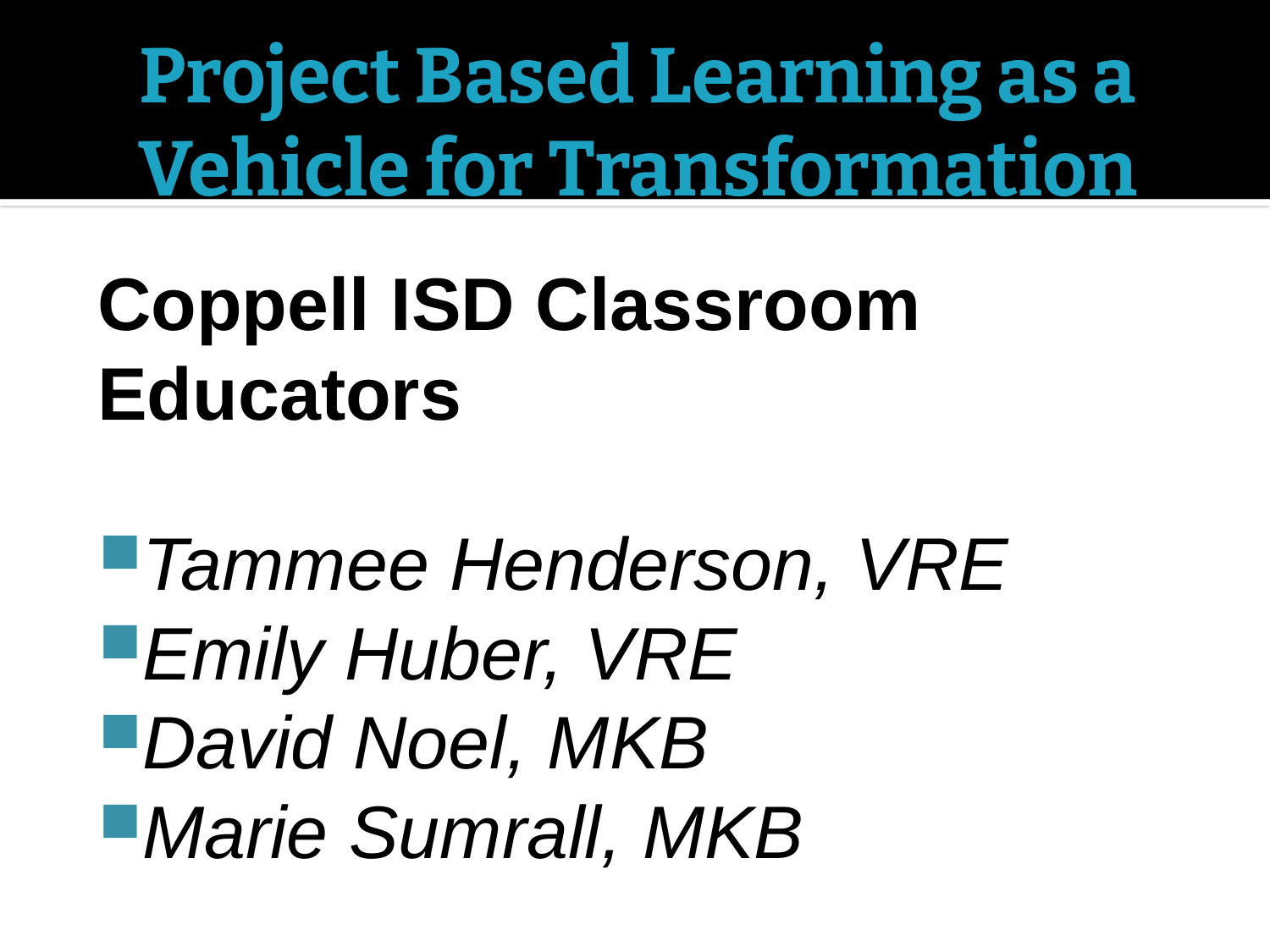

# Project Based Learning as a Vehicle for Transformation
Coppell ISD Classroom Educators

Tammee Henderson, VRE
Emily Huber, VRE
David Noel, MKB
Marie Sumrall, MKB